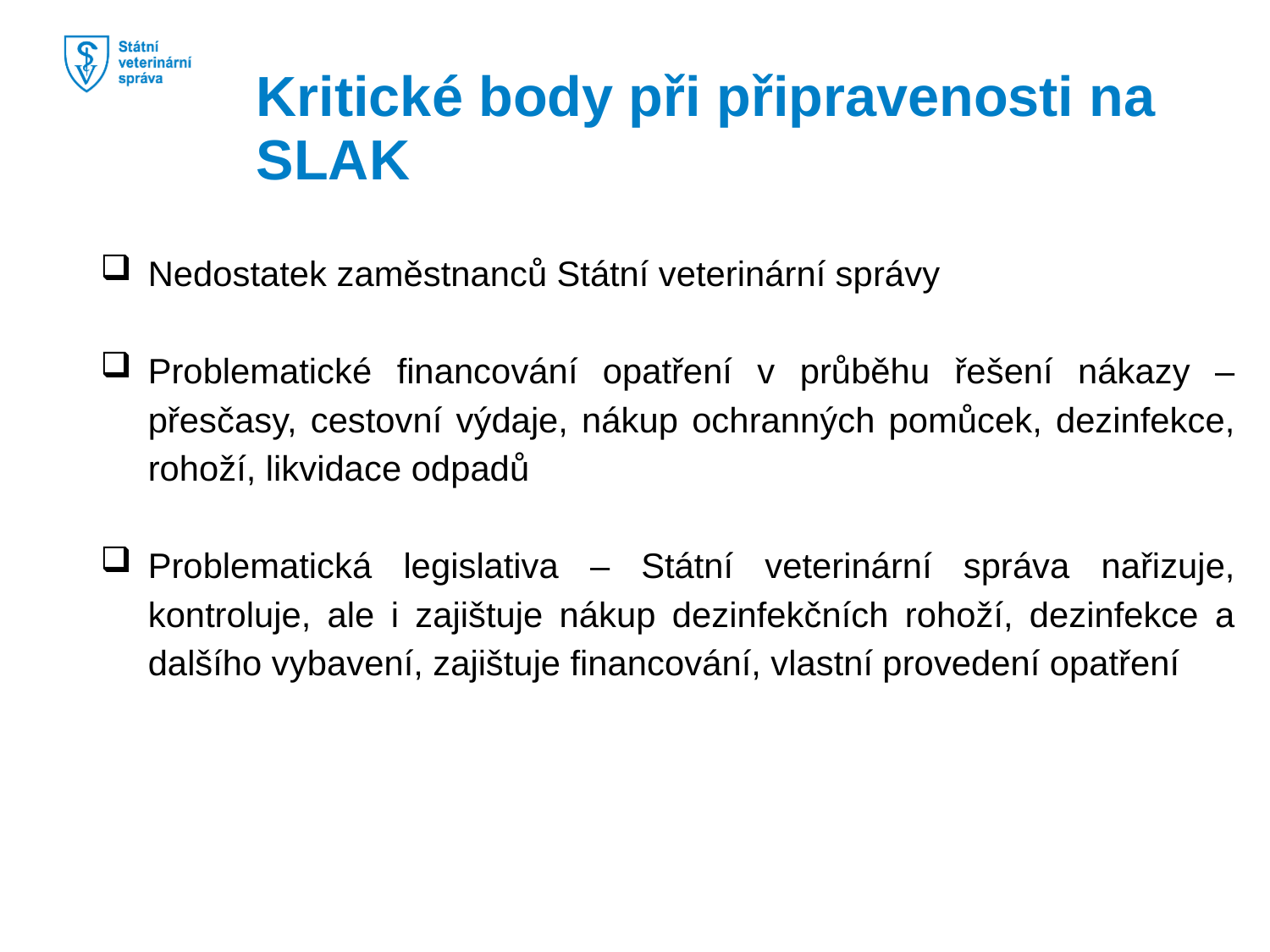

Kritické body při připravenosti na SLAK
Nedostatek zaměstnanců Státní veterinární správy

Problematické financování opatření v průběhu řešení nákazy – přesčasy, cestovní výdaje, nákup ochranných pomůcek, dezinfekce, rohoží, likvidace odpadů

Problematická legislativa – Státní veterinární správa nařizuje, kontroluje, ale i zajištuje nákup dezinfekčních rohoží, dezinfekce a dalšího vybavení, zajištuje financování, vlastní provedení opatření